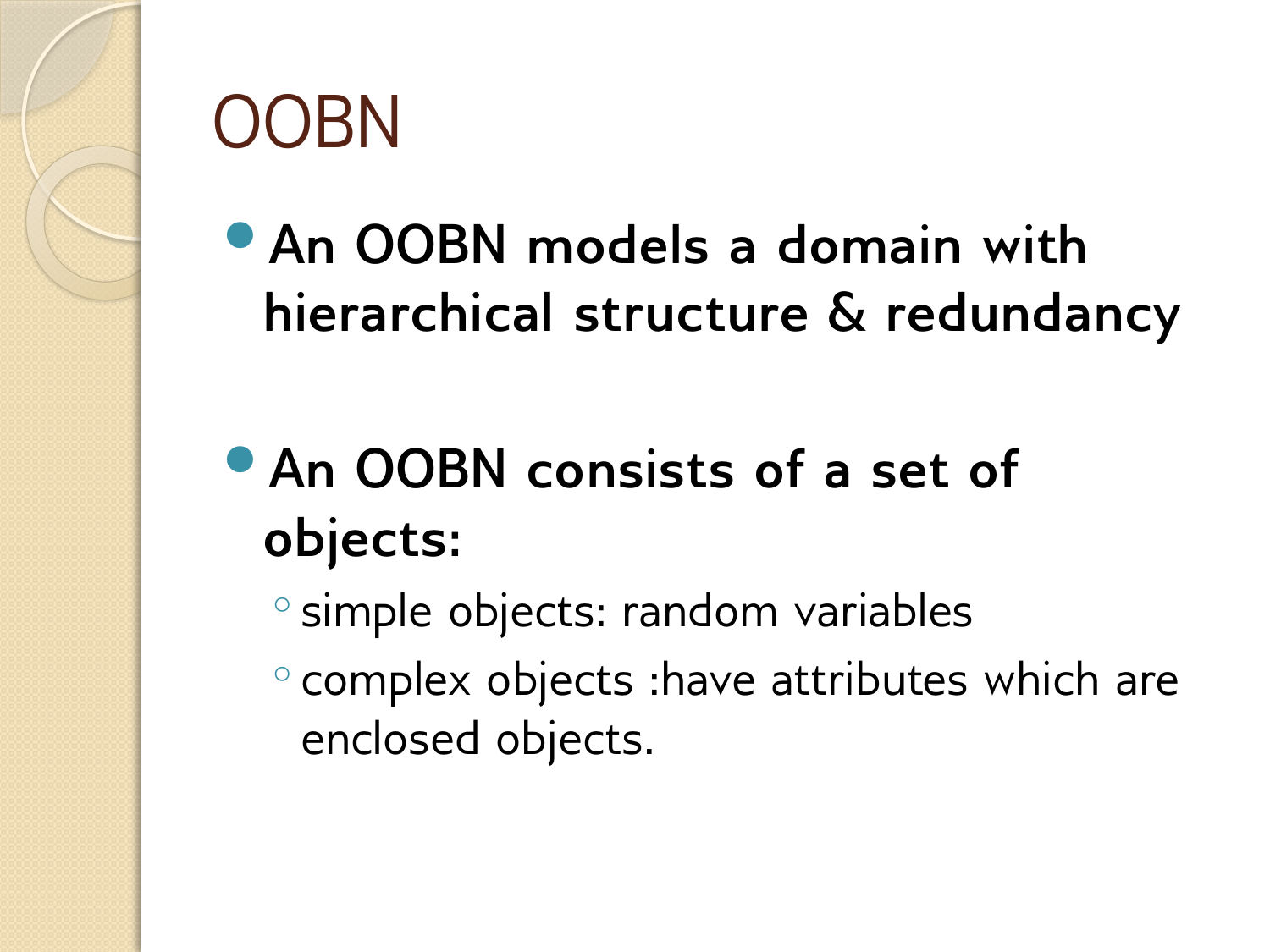

# OOBN
An OOBN models a domain with hierarchical structure & redundancy

An OOBN consists of a set of objects:
simple objects: random variables
complex objects :have attributes which are enclosed objects.